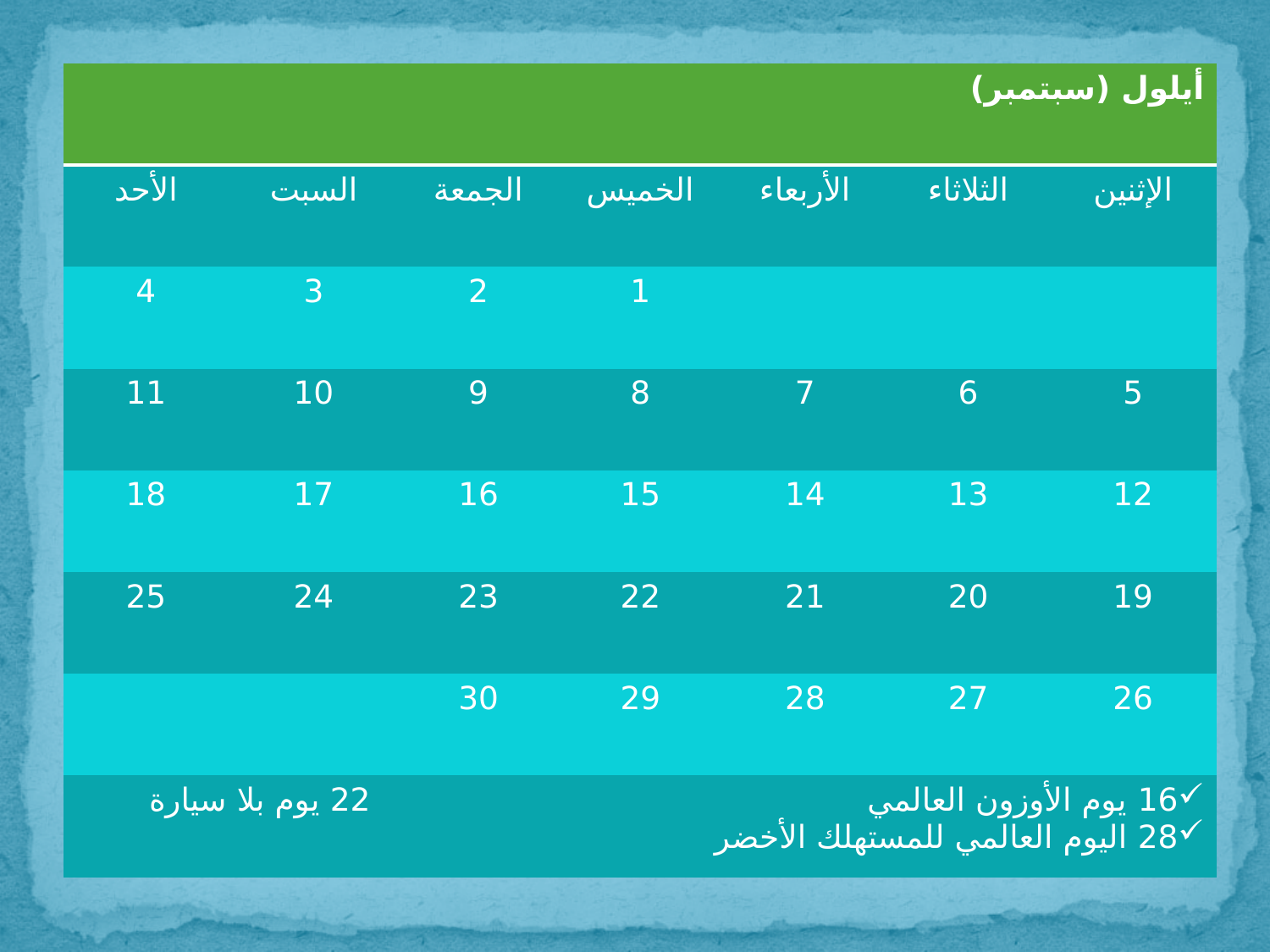

| أيلول (سبتمبر) |  |  |  |  |  |  |
| --- | --- | --- | --- | --- | --- | --- |
| الأحد | السبت | الجمعة | الخميس | الأربعاء | الثلاثاء | الإثنين |
| 4 | 3 | 2 | 1 |  |  |  |
| 11 | 10 | 9 | 8 | 7 | 6 | 5 |
| 18 | 17 | 16 | 15 | 14 | 13 | 12 |
| 25 | 24 | 23 | 22 | 21 | 20 | 19 |
|  |  | 30 | 29 | 28 | 27 | 26 |
| 16 يوم الأوزون العالمي 22 يوم بلا سيارة 28 اليوم العالمي للمستهلك الأخضر |  |  |  |  |  |  |